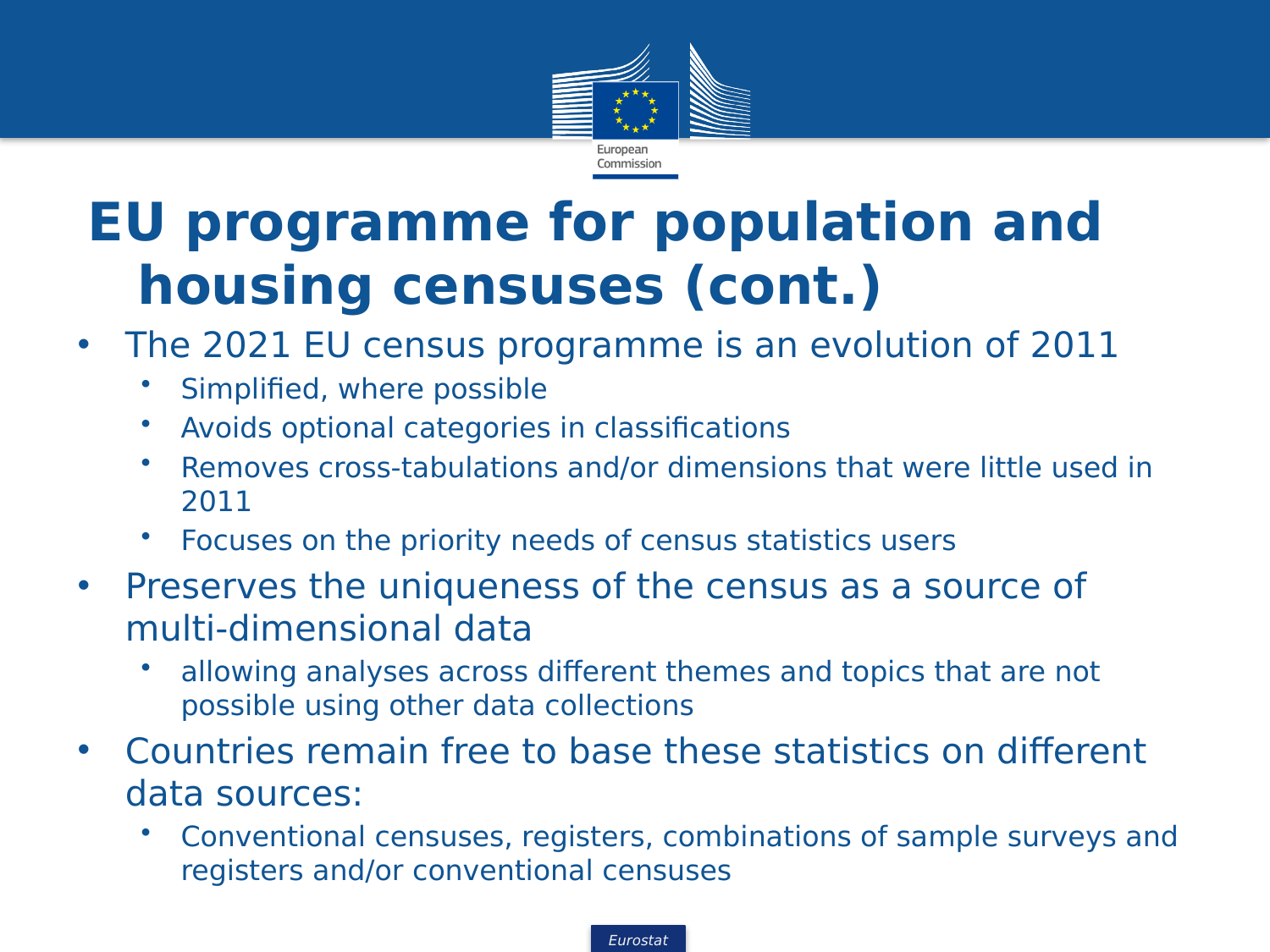

# EU programme for population and housing censuses (cont.)
The 2021 EU census programme is an evolution of 2011
Simplified, where possible
Avoids optional categories in classifications
Removes cross-tabulations and/or dimensions that were little used in 2011
Focuses on the priority needs of census statistics users
Preserves the uniqueness of the census as a source of multi-dimensional data
allowing analyses across different themes and topics that are not possible using other data collections
Countries remain free to base these statistics on different data sources:
Conventional censuses, registers, combinations of sample surveys and registers and/or conventional censuses